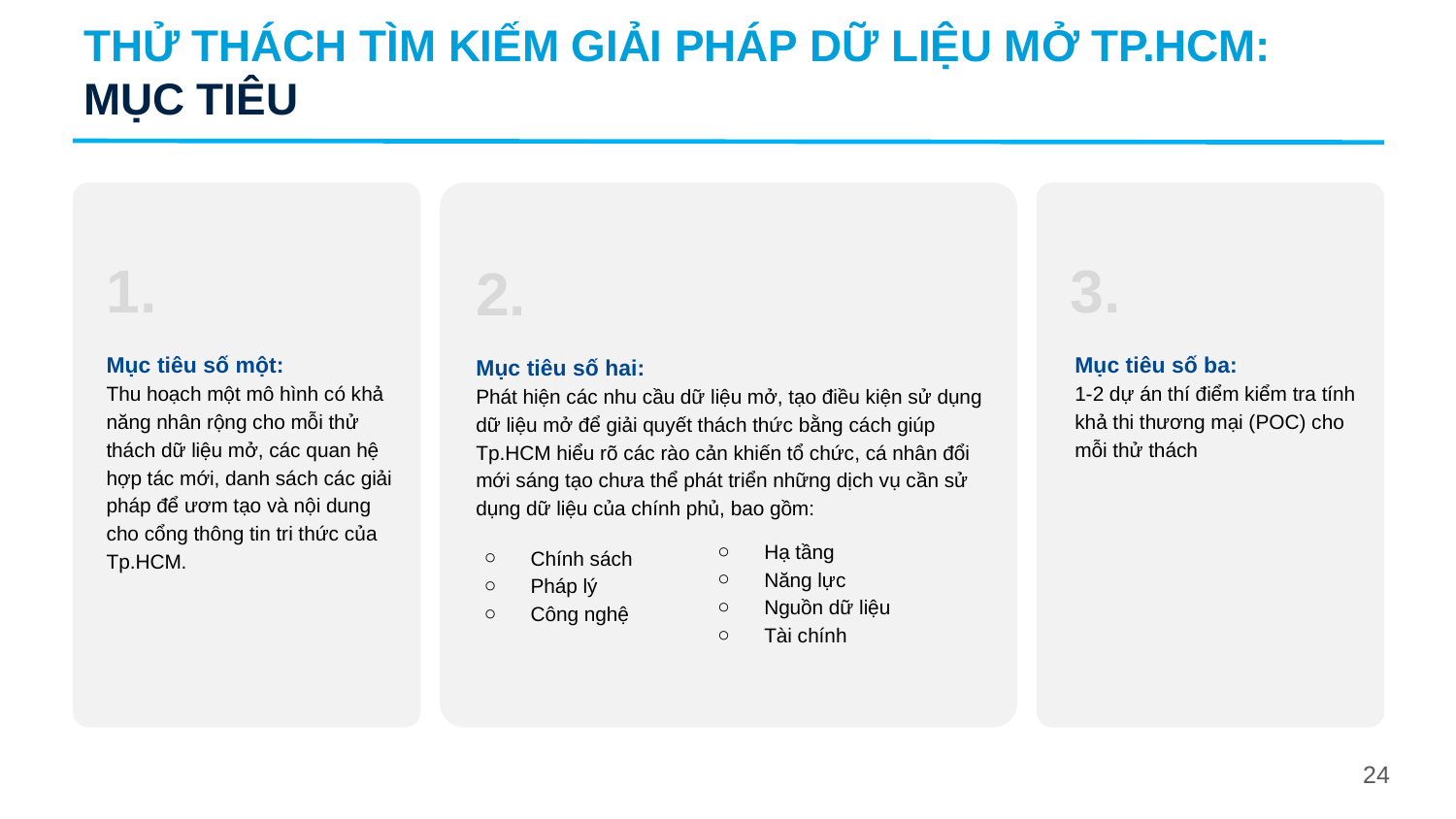

THỬ THÁCH TÌM KIẾM GIẢI PHÁP DỮ LIỆU MỞ TP.HCM: MỤC TIÊU

1.
Mục tiêu số một:
Thu hoạch một mô hình có khả năng nhân rộng cho mỗi thử thách dữ liệu mở, các quan hệ hợp tác mới, danh sách các giải pháp để ươm tạo và nội dung cho cổng thông tin tri thức của Tp.HCM.

2.
Mục tiêu số hai:
Phát hiện các nhu cầu dữ liệu mở, tạo điều kiện sử dụng dữ liệu mở để giải quyết thách thức bằng cách giúp Tp.HCM hiểu rõ các rào cản khiến tổ chức, cá nhân đổi mới sáng tạo chưa thể phát triển những dịch vụ cần sử dụng dữ liệu của chính phủ, bao gồm:
Chính sách
Pháp lý
Công nghệ

3.
Mục tiêu số ba:
1-2 dự án thí điểm kiểm tra tính khả thi thương mại (POC) cho mỗi thử thách
Hạ tầng
Năng lực
Nguồn dữ liệu
Tài chính
24